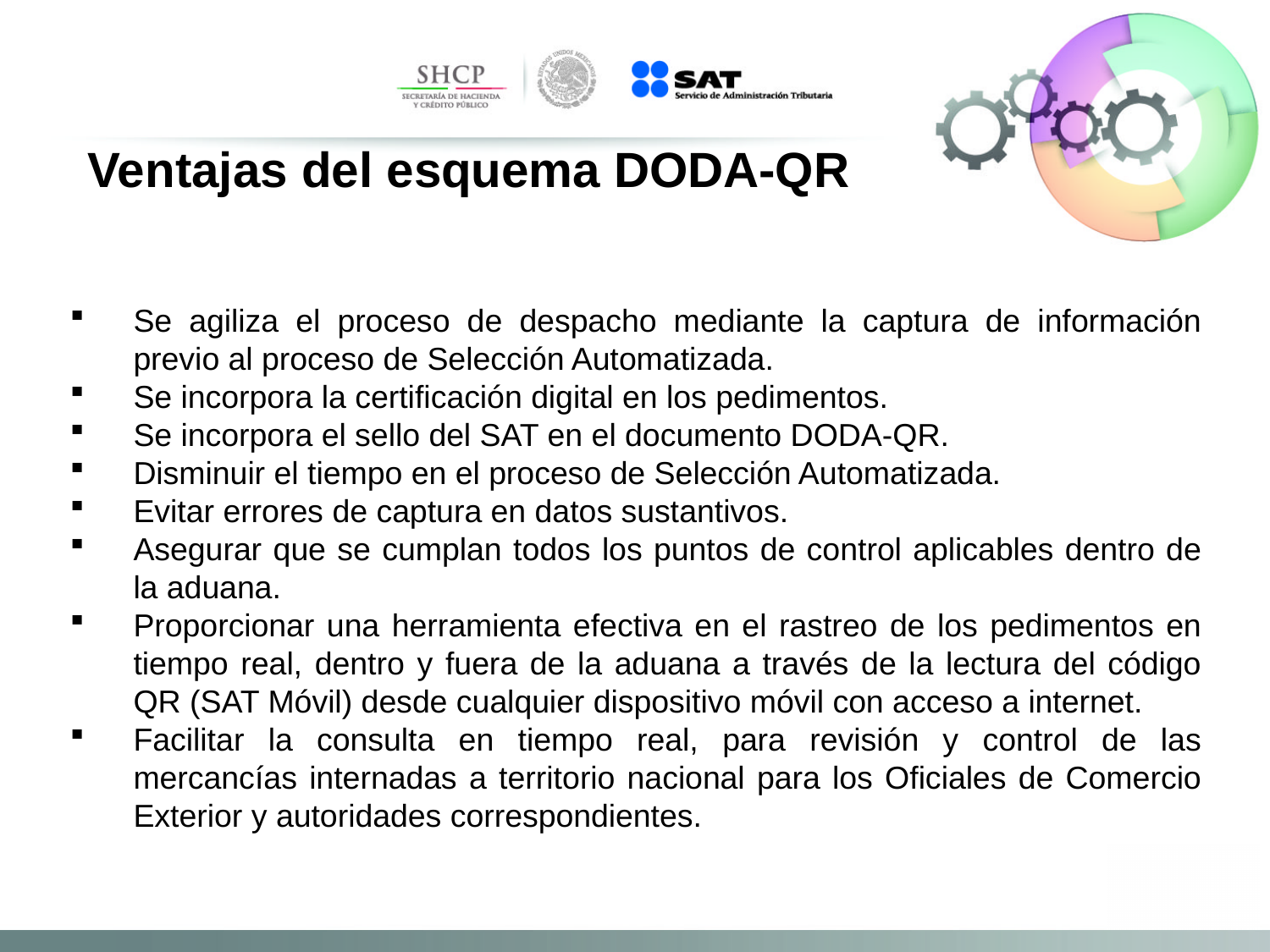

Ventajas del esquema DODA-QR

Se agiliza el proceso de despacho mediante la captura de información previo al proceso de Selección Automatizada.
Se incorpora la certificación digital en los pedimentos.
Se incorpora el sello del SAT en el documento DODA-QR.
Disminuir el tiempo en el proceso de Selección Automatizada.
Evitar errores de captura en datos sustantivos.
Asegurar que se cumplan todos los puntos de control aplicables dentro de la aduana.
Proporcionar una herramienta efectiva en el rastreo de los pedimentos en tiempo real, dentro y fuera de la aduana a través de la lectura del código QR (SAT Móvil) desde cualquier dispositivo móvil con acceso a internet.
Facilitar la consulta en tiempo real, para revisión y control de las mercancías internadas a territorio nacional para los Oficiales de Comercio Exterior y autoridades correspondientes.